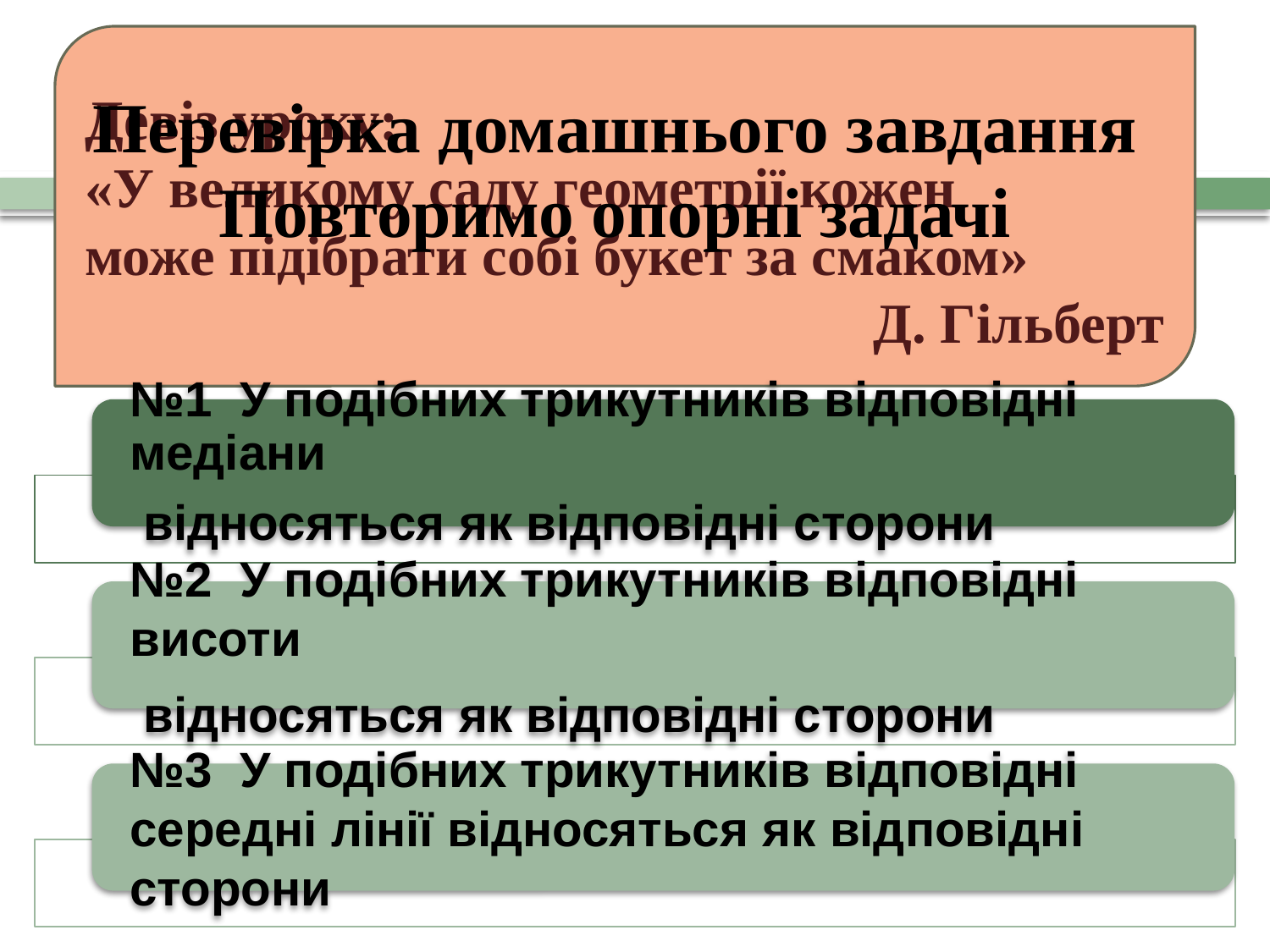

Девіз уроку:
«У великому саду геометрії кожен
може підібрати собі букет за смаком»
Д. Гільберт

Перевірка домашнього завдання
Повторимо опорні задачі
№1  У подібних трикутників відповідні медіани
 відносяться як відповідні сторони
№2  У подібних трикутників відповідні висоти
 відносяться як відповідні сторони
№3  У подібних трикутників відповідні середні лінії відносяться як відповідні сторони